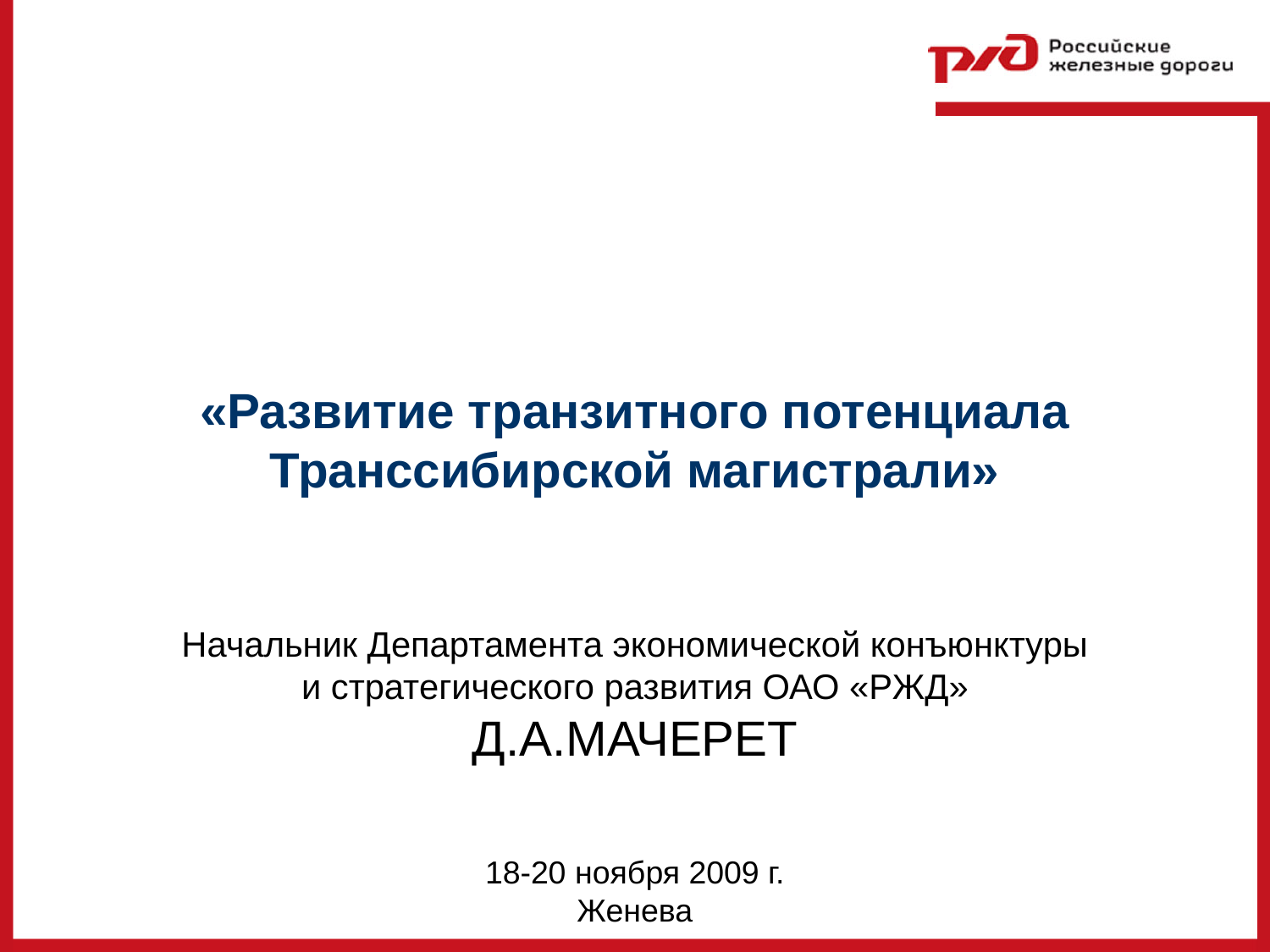

«Развитие транзитного потенциала Транссибирской магистрали»
Начальник Департамента экономической конъюнктуры
и стратегического развития ОАО «РЖД»
Д.А.МАЧЕРЕТ
18-20 ноября 2009 г.
Женева